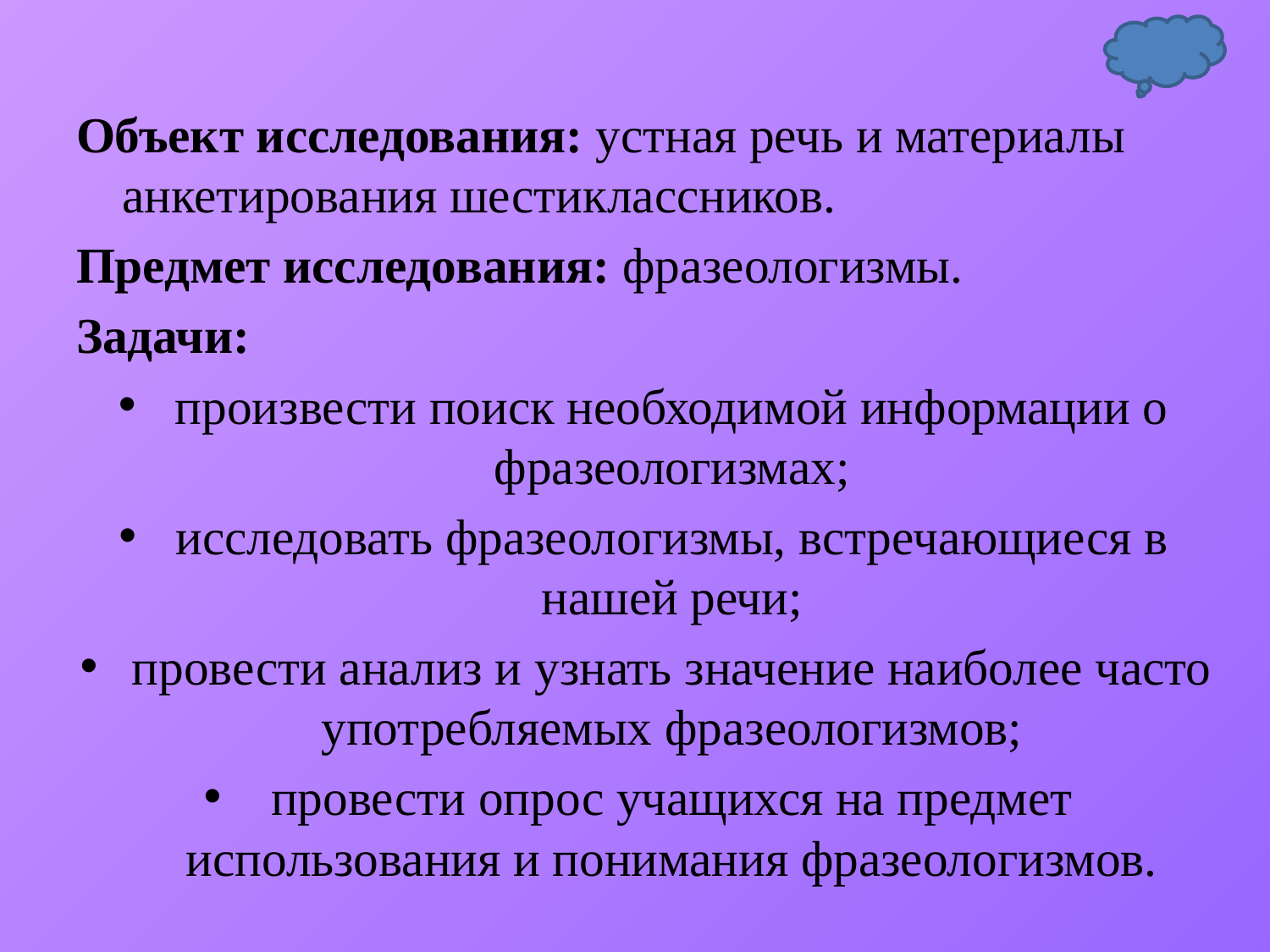

#
Объект исследования: устная речь и материалы анкетирования шестиклассников.
Предмет исследования: фразеологизмы.
Задачи:
произвести поиск необходимой информации о фразеологизмах;
исследовать фразеологизмы, встречающиеся в нашей речи;
провести анализ и узнать значение наиболее часто употребляемых фразеологизмов;
провести опрос учащихся на предмет использования и понимания фразеологизмов.